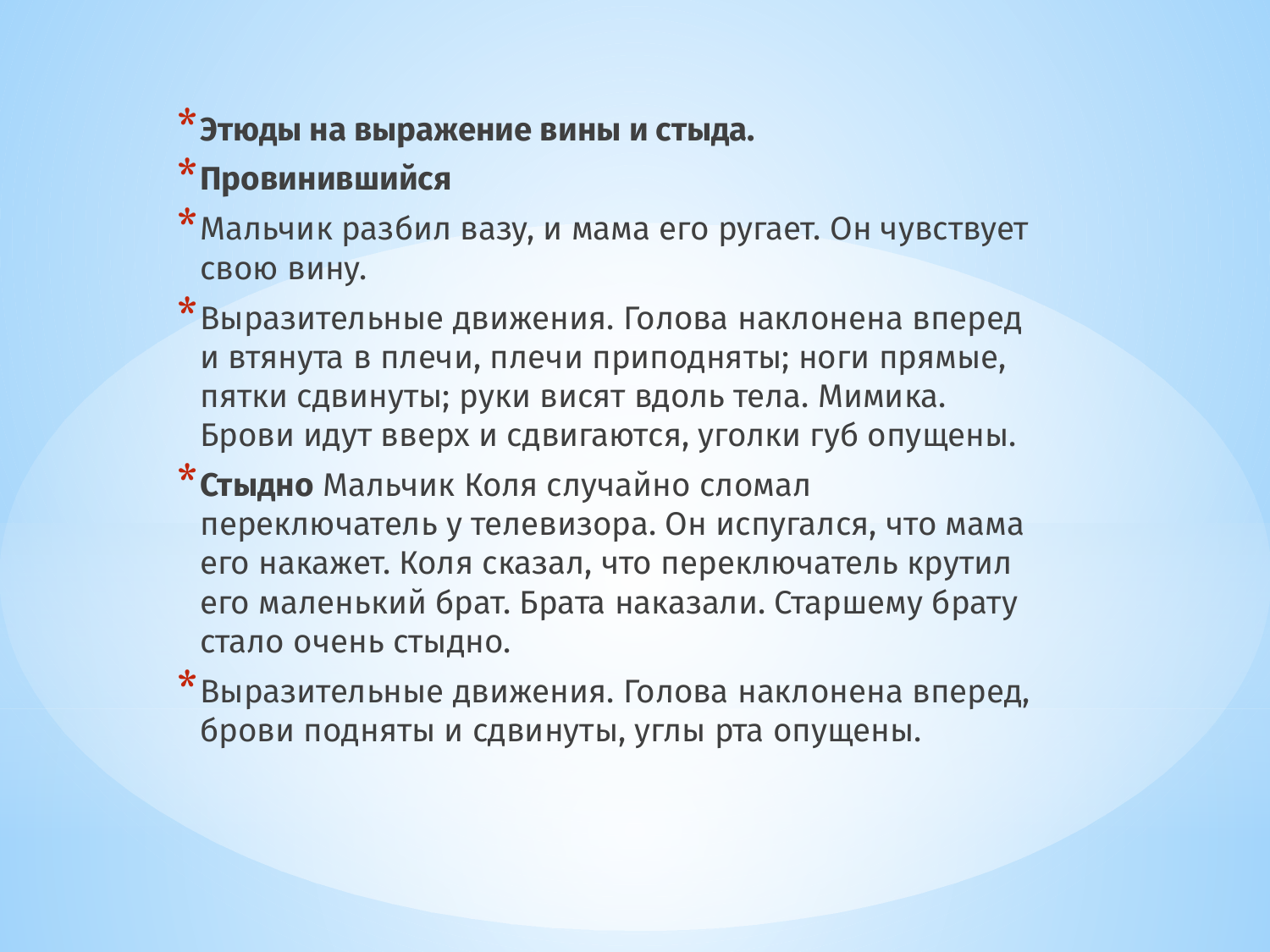

Этюды на выражение вины и стыда.
Провинившийся
Мальчик разбил вазу, и мама его ругает. Он чувствует свою вину.
Выразительные движения. Голова наклонена вперед и втянута в плечи, плечи приподняты; ноги прямые, пятки сдвинуты; руки висят вдоль тела. Мимика. Брови идут вверх и сдвигаются, уголки губ опущены.
Стыдно Мальчик Коля случайно сломал переключатель у телевизора. Он испугался, что мама его накажет. Коля сказал, что переключатель крутил его маленький брат. Брата наказали. Старшему брату стало очень стыдно.
Выразительные движения. Голова наклонена вперед, брови подняты и сдвинуты, углы рта опущены.